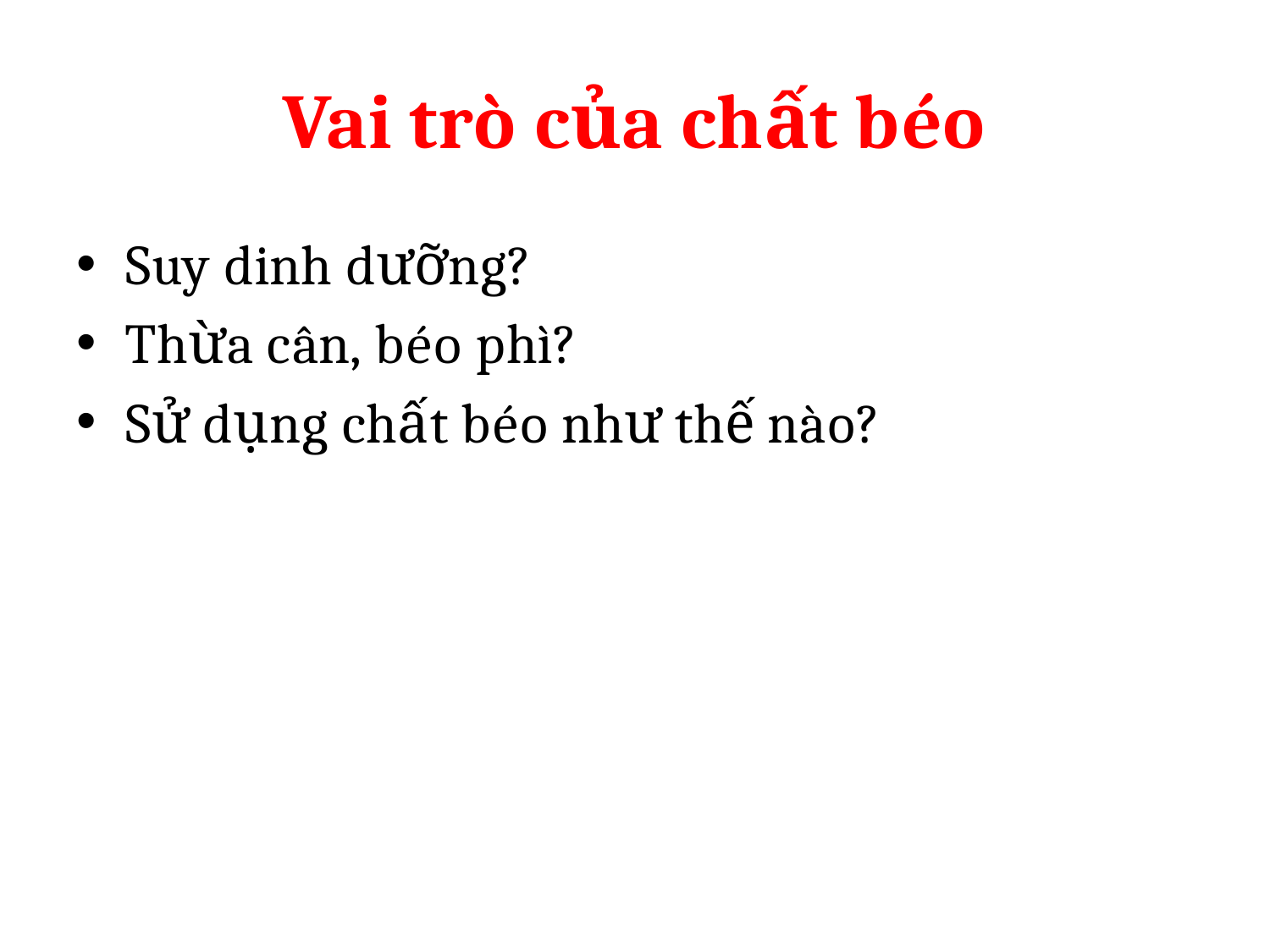

# Vai trò của chất béo
Suy dinh dưỡng?
Thừa cân, béo phì?
Sử dụng chất béo như thế nào?